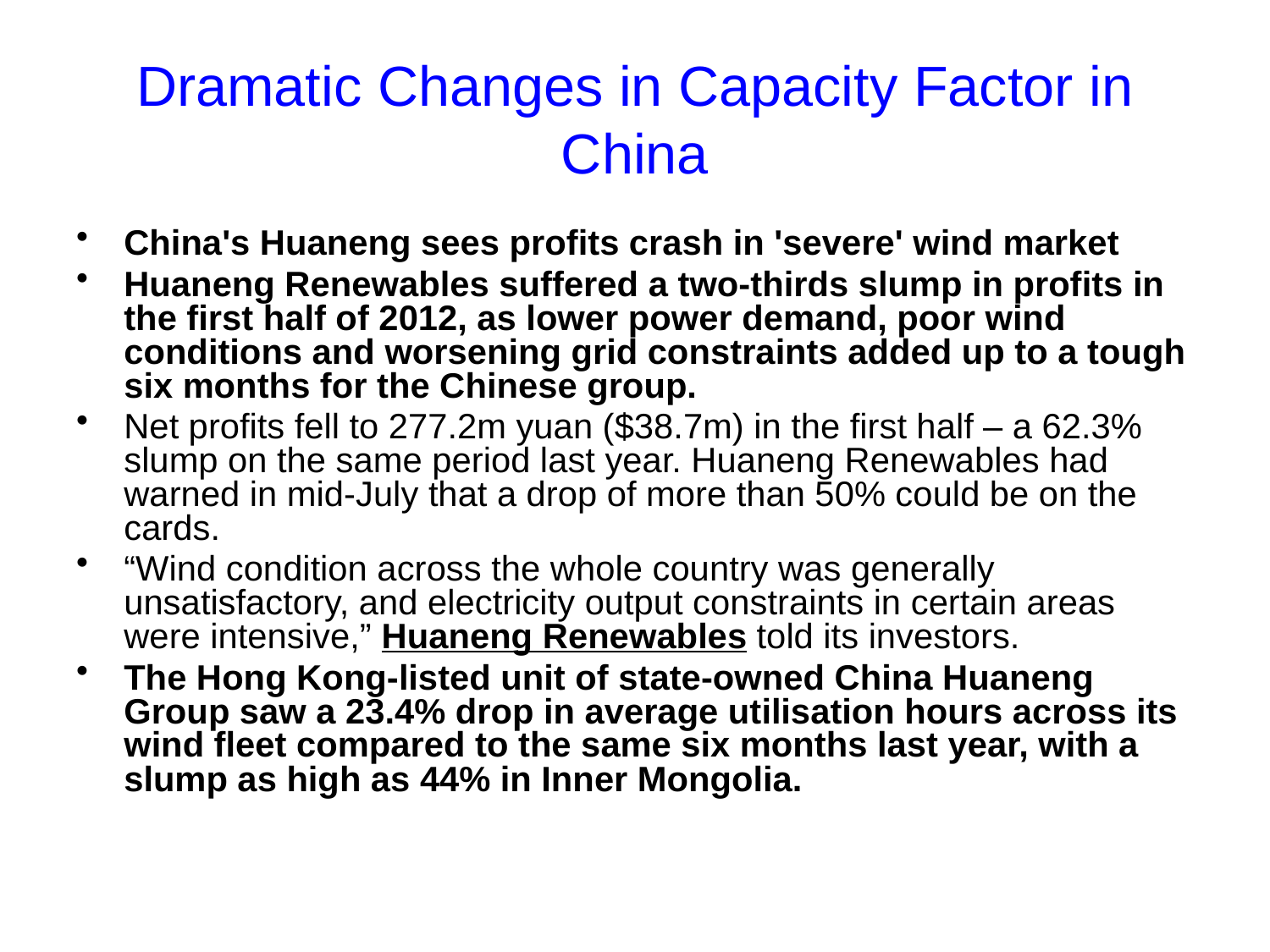

# Dramatic Changes in Capacity Factor in China
China's Huaneng sees profits crash in 'severe' wind market
Huaneng Renewables suffered a two-thirds slump in profits in the first half of 2012, as lower power demand, poor wind conditions and worsening grid constraints added up to a tough six months for the Chinese group.
Net profits fell to 277.2m yuan ($38.7m) in the first half – a 62.3% slump on the same period last year. Huaneng Renewables had warned in mid-July that a drop of more than 50% could be on the cards.
“Wind condition across the whole country was generally unsatisfactory, and electricity output constraints in certain areas were intensive,” Huaneng Renewables told its investors.
The Hong Kong-listed unit of state-owned China Huaneng Group saw a 23.4% drop in average utilisation hours across its wind fleet compared to the same six months last year, with a slump as high as 44% in Inner Mongolia.